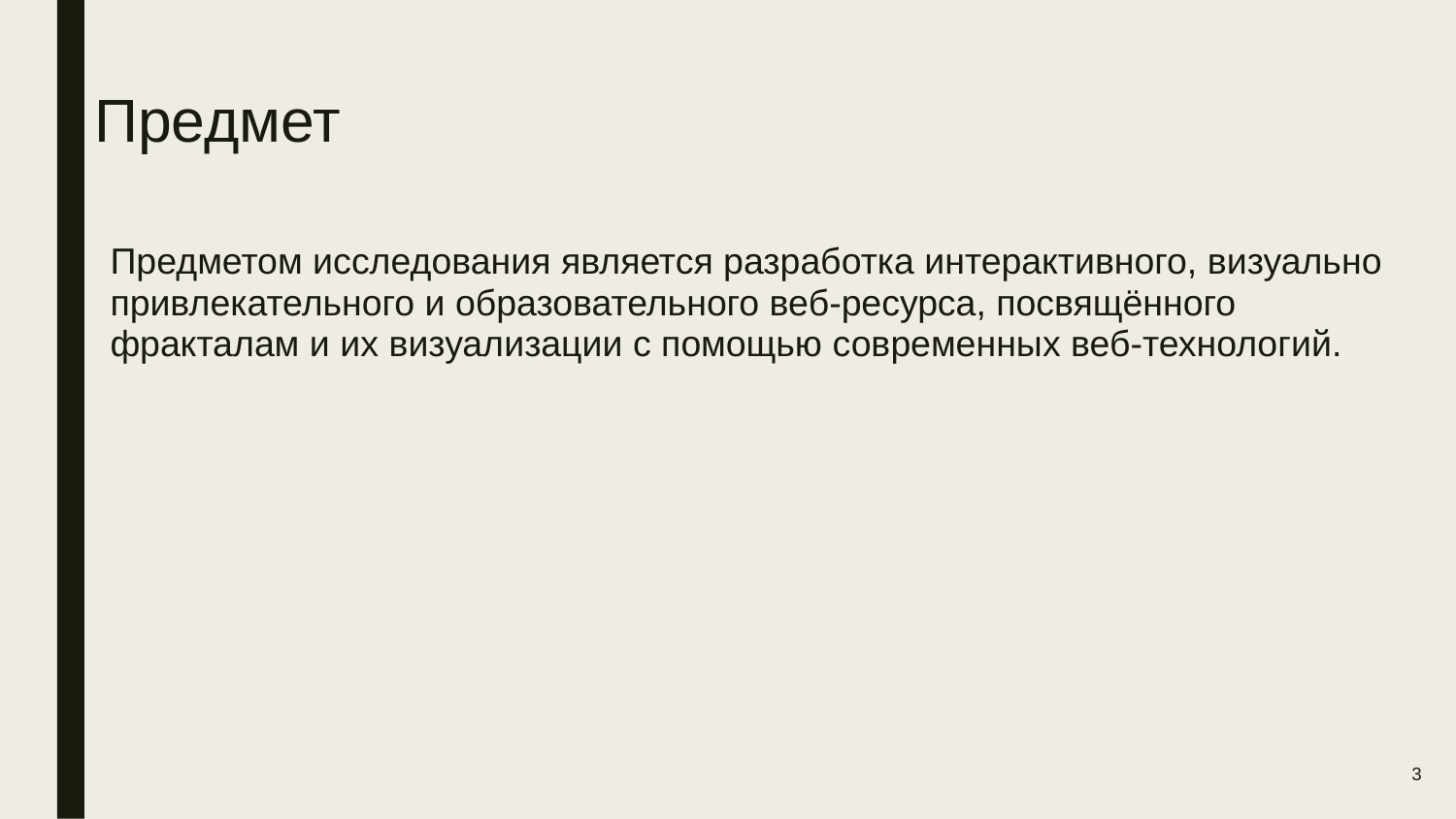

# Предмет
Предметом исследования является разработка интерактивного, визуально привлекательного и образовательного веб-ресурса, посвящённого фракталам и их визуализации с помощью современных веб-технологий.
3